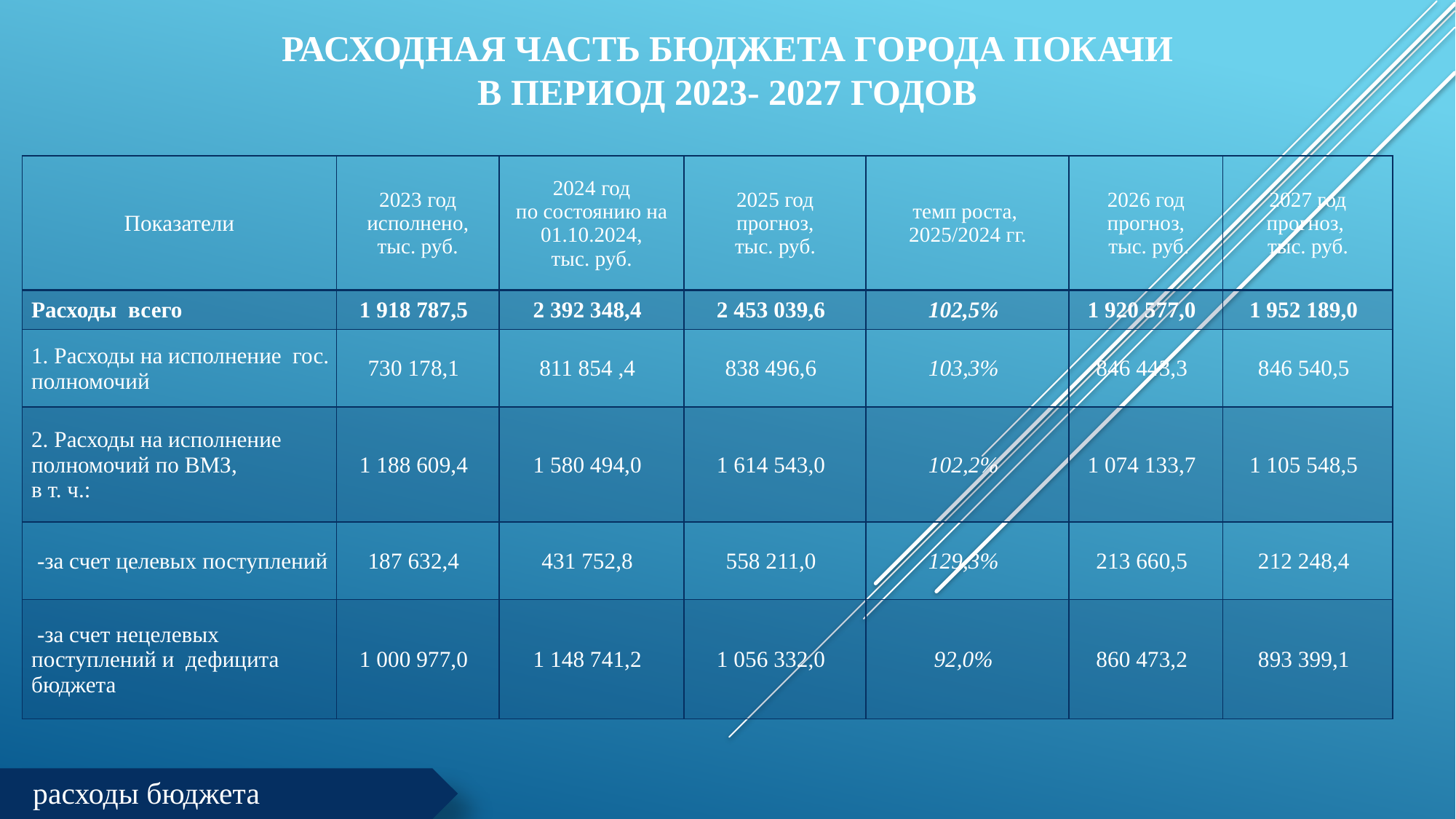

# Расходная часть бюджета города Покачи в период 2023- 2027 годов

| Показатели | 2023 год исполнено, тыс. руб. | 2024 год по состоянию на 01.10.2024, тыс. руб. | 2025 год прогноз, тыс. руб. | темп роста, 2025/2024 гг. | 2026 год прогноз, тыс. руб. | 2027 год прогноз, тыс. руб. |
| --- | --- | --- | --- | --- | --- | --- |
| Расходы всего | 1 918 787,5 | 2 392 348,4 | 2 453 039,6 | 102,5% | 1 920 577,0 | 1 952 189,0 |
| 1. Расходы на исполнение гос. полномочий | 730 178,1 | 811 854 ,4 | 838 496,6 | 103,3% | 846 443,3 | 846 540,5 |
| 2. Расходы на исполнение полномочий по ВМЗ, в т. ч.: | 1 188 609,4 | 1 580 494,0 | 1 614 543,0 | 102,2% | 1 074 133,7 | 1 105 548,5 |
| -за счет целевых поступлений | 187 632,4 | 431 752,8 | 558 211,0 | 129,3% | 213 660,5 | 212 248,4 |
| -за счет нецелевых поступлений и дефицита бюджета | 1 000 977,0 | 1 148 741,2 | 1 056 332,0 | 92,0% | 860 473,2 | 893 399,1 |

расходы бюджета